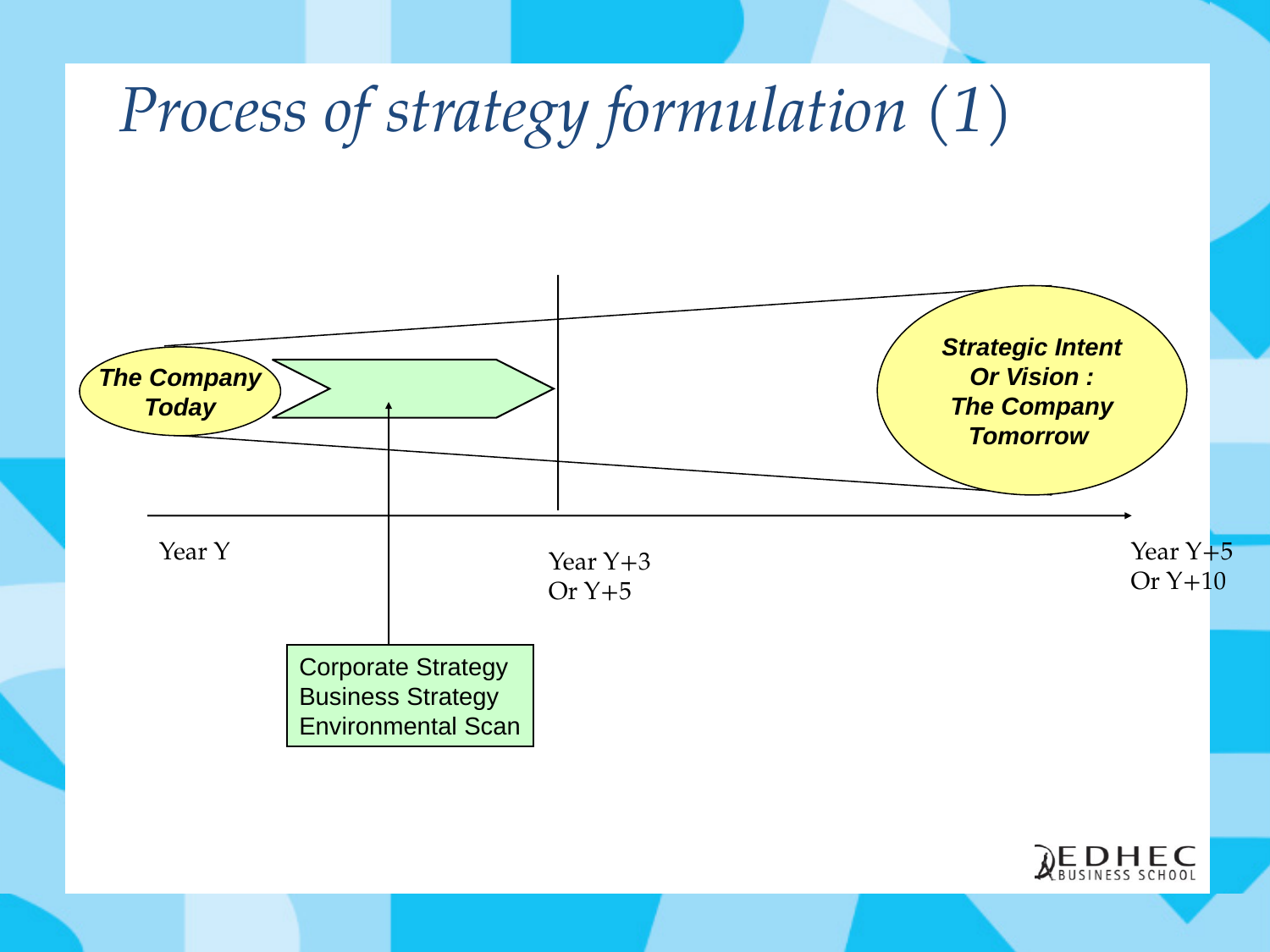

Process of strategy formulation (1)

Strategic Intent
Or Vision :
The Company
Tomorrow
The Company
Today

Year Y
Year Y+5
Or Y+10
Year Y+3
Or Y+5
Corporate Strategy
Business Strategy
Environmental Scan